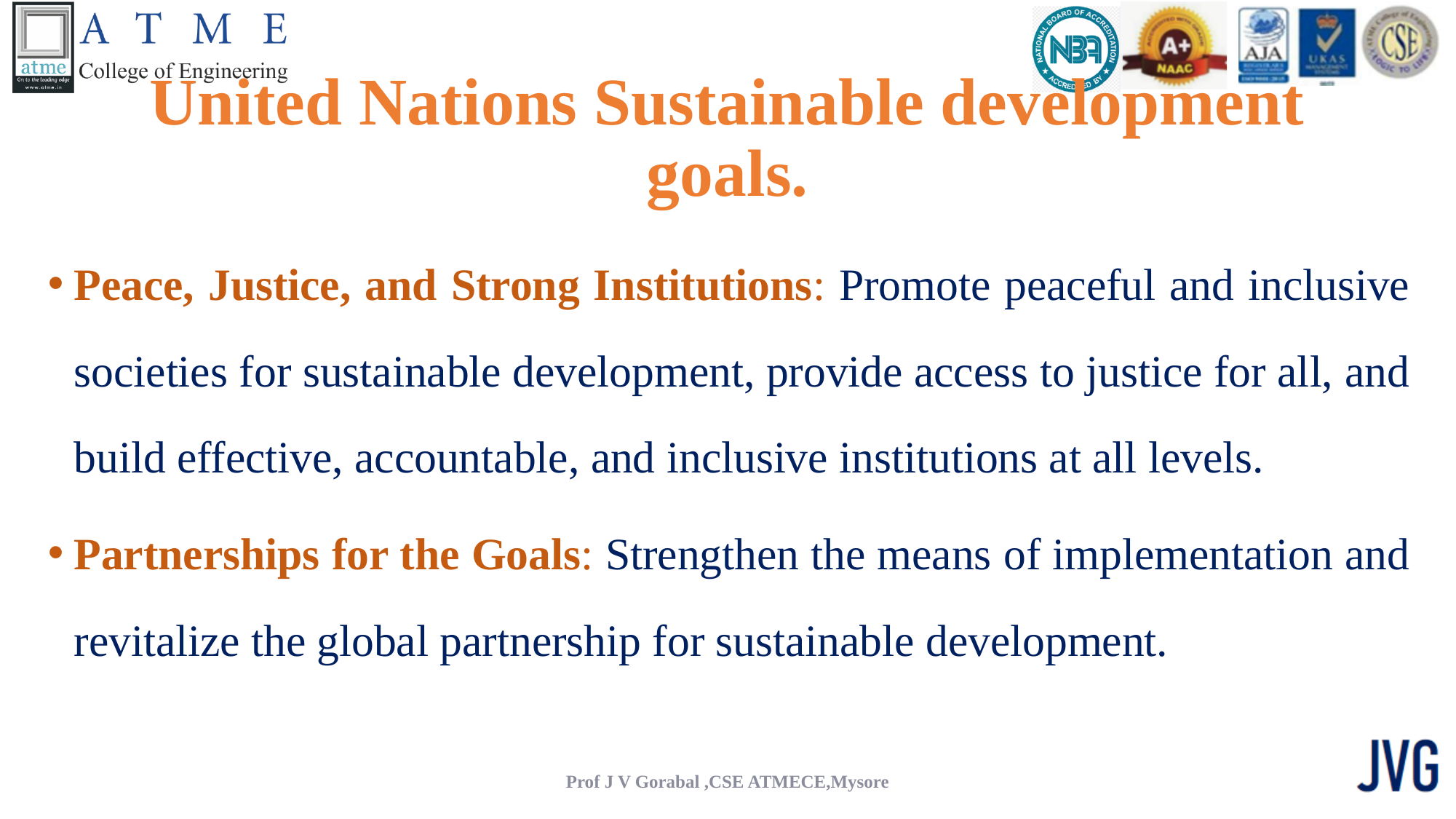

# United Nations Sustainable development goals.
Peace, Justice, and Strong Institutions: Promote peaceful and inclusive societies for sustainable development, provide access to justice for all, and build effective, accountable, and inclusive institutions at all levels.
Partnerships for the Goals: Strengthen the means of implementation and revitalize the global partnership for sustainable development.

Prof J V Gorabal ,CSE ATMECE,Mysore